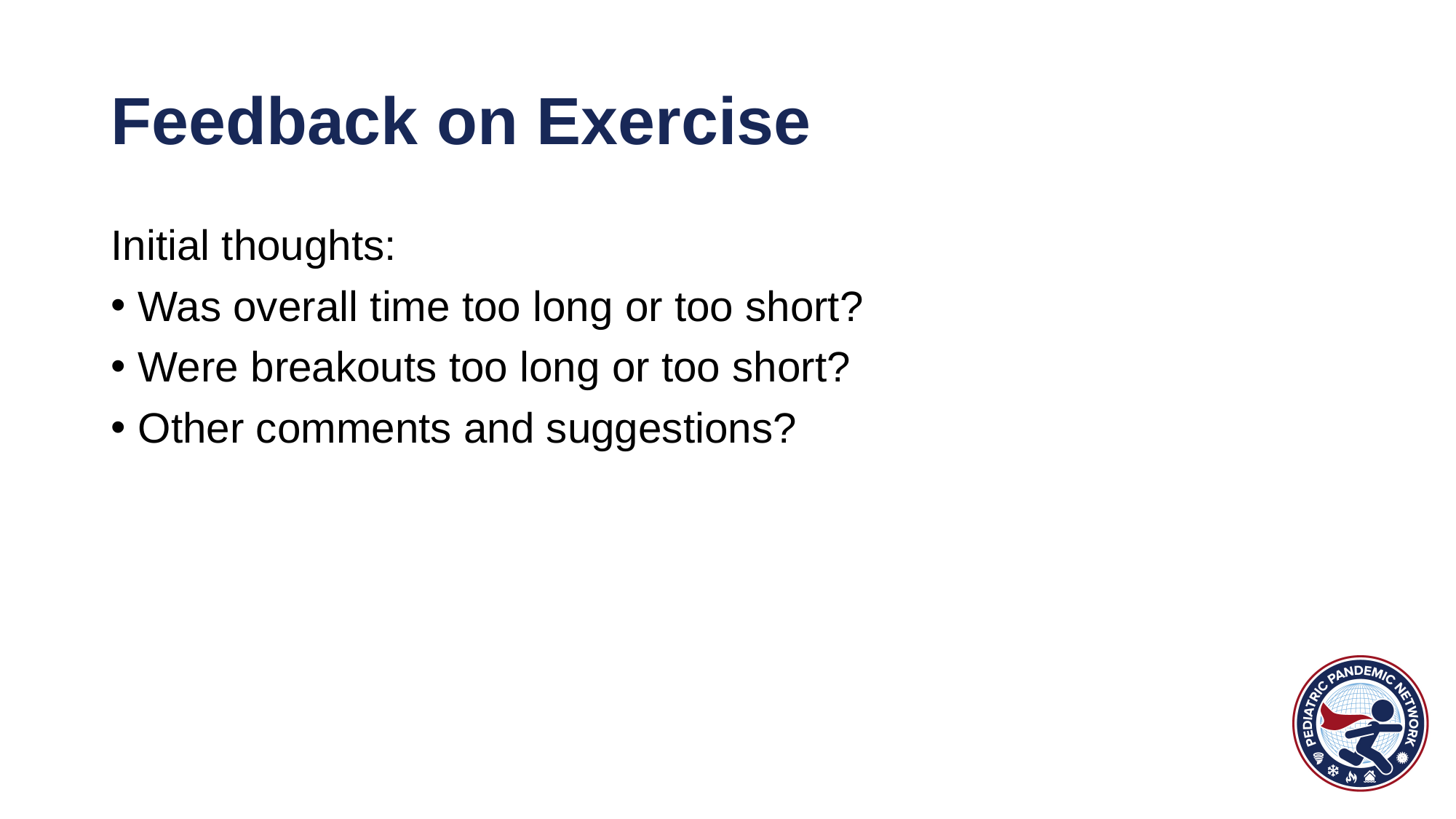

# Feedback on Exercise
Initial thoughts:
Was overall time too long or too short?
Were breakouts too long or too short?
Other comments and suggestions?